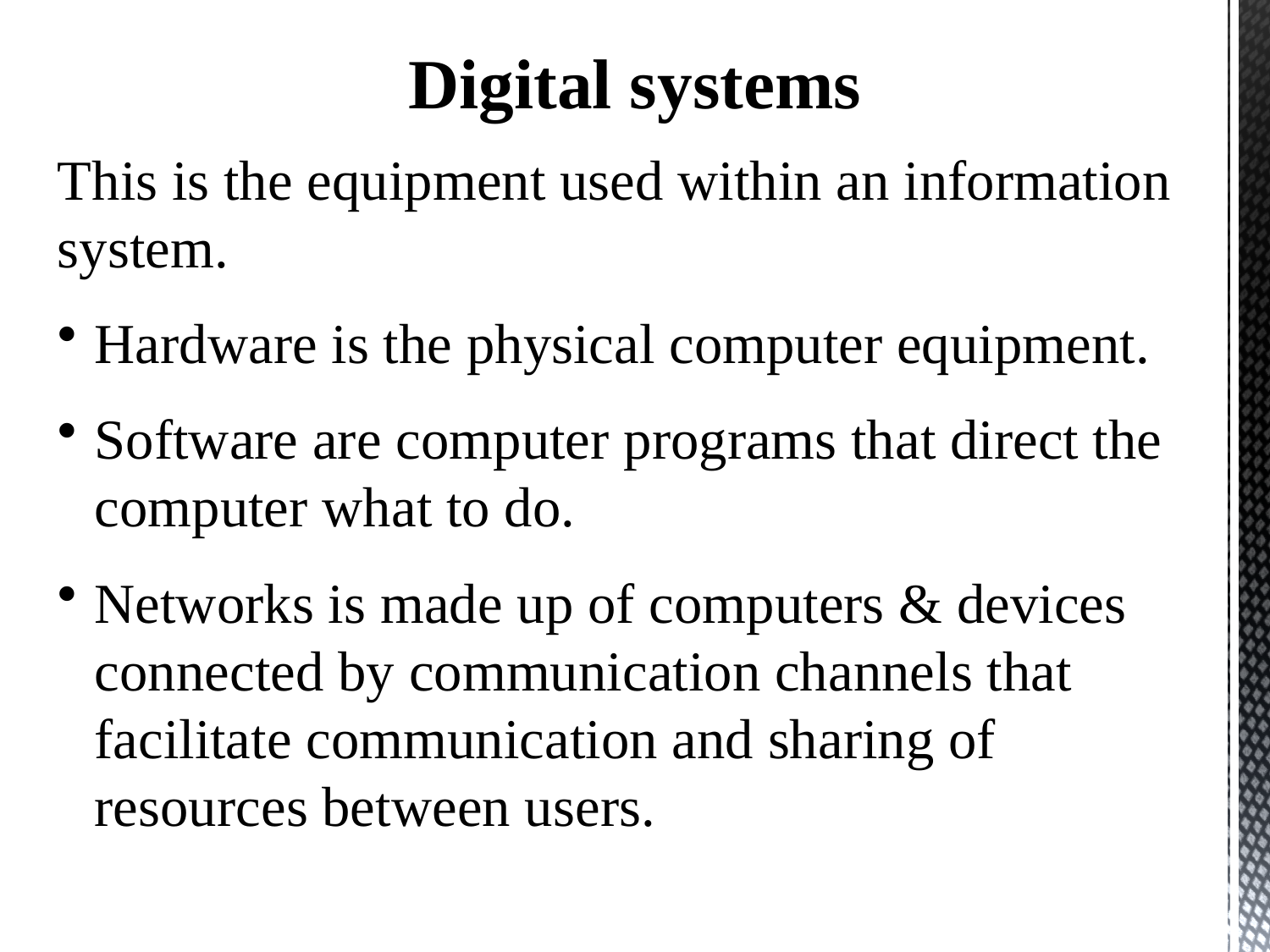

Digital systems
This is the equipment used within an information system.
Hardware is the physical computer equipment.
Software are computer programs that direct the computer what to do.
Networks is made up of computers & devices connected by communication channels that facilitate communication and sharing of resources between users.